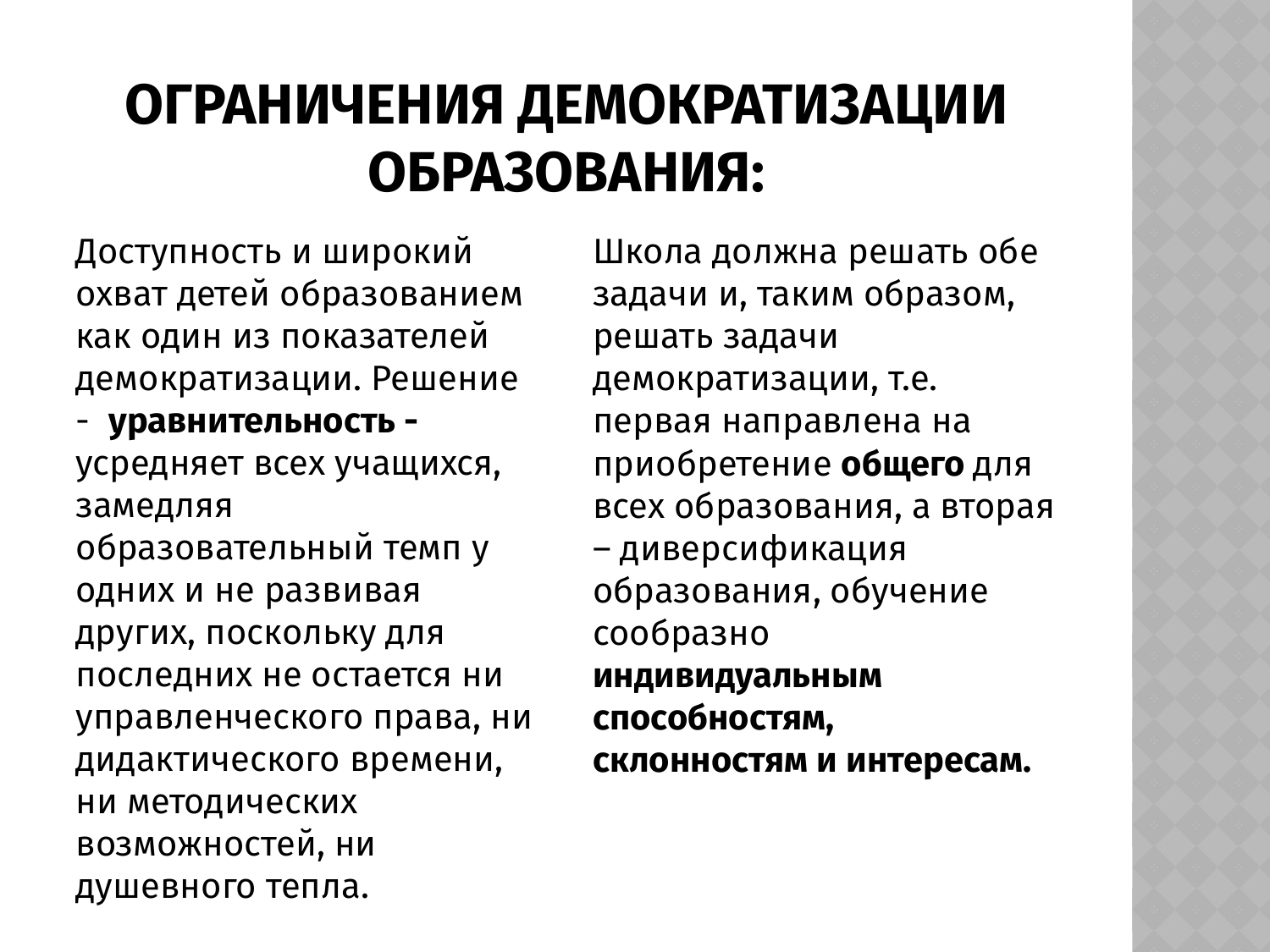

# Ограничения демократизации образования:
Доступность и широкий охват детей образованием  как один из показателей демократизации. Решение -  уравнительность -  усредняет всех учащихся, замедляя образовательный темп у одних и не развивая других, поскольку для последних не остается ни управленческого права, ни дидактического времени, ни методических возможностей, ни душевного тепла.
Школа должна решать обе задачи и, таким образом, решать задачи демократизации, т.е. первая направлена на приобретение общего для всех образования, а вторая – диверсификация образования, обучение сообразно индивидуальным способностям, склонностям и интересам.

12